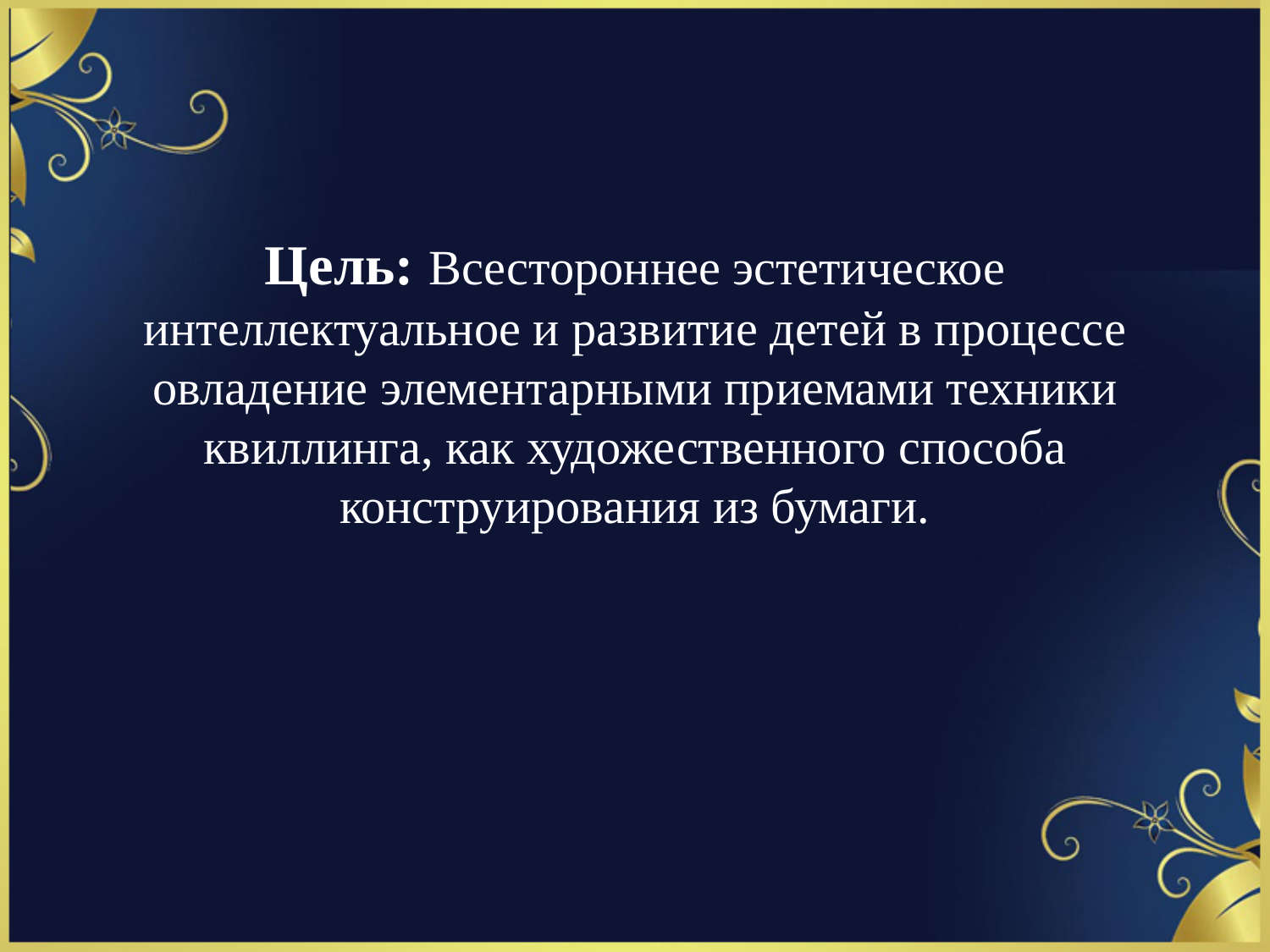

Цель: Всестороннее эстетическое интеллектуальное и развитие детей в процессе овладение элементарными приемами техники квиллинга, как художественного способа конструирования из бумаги.